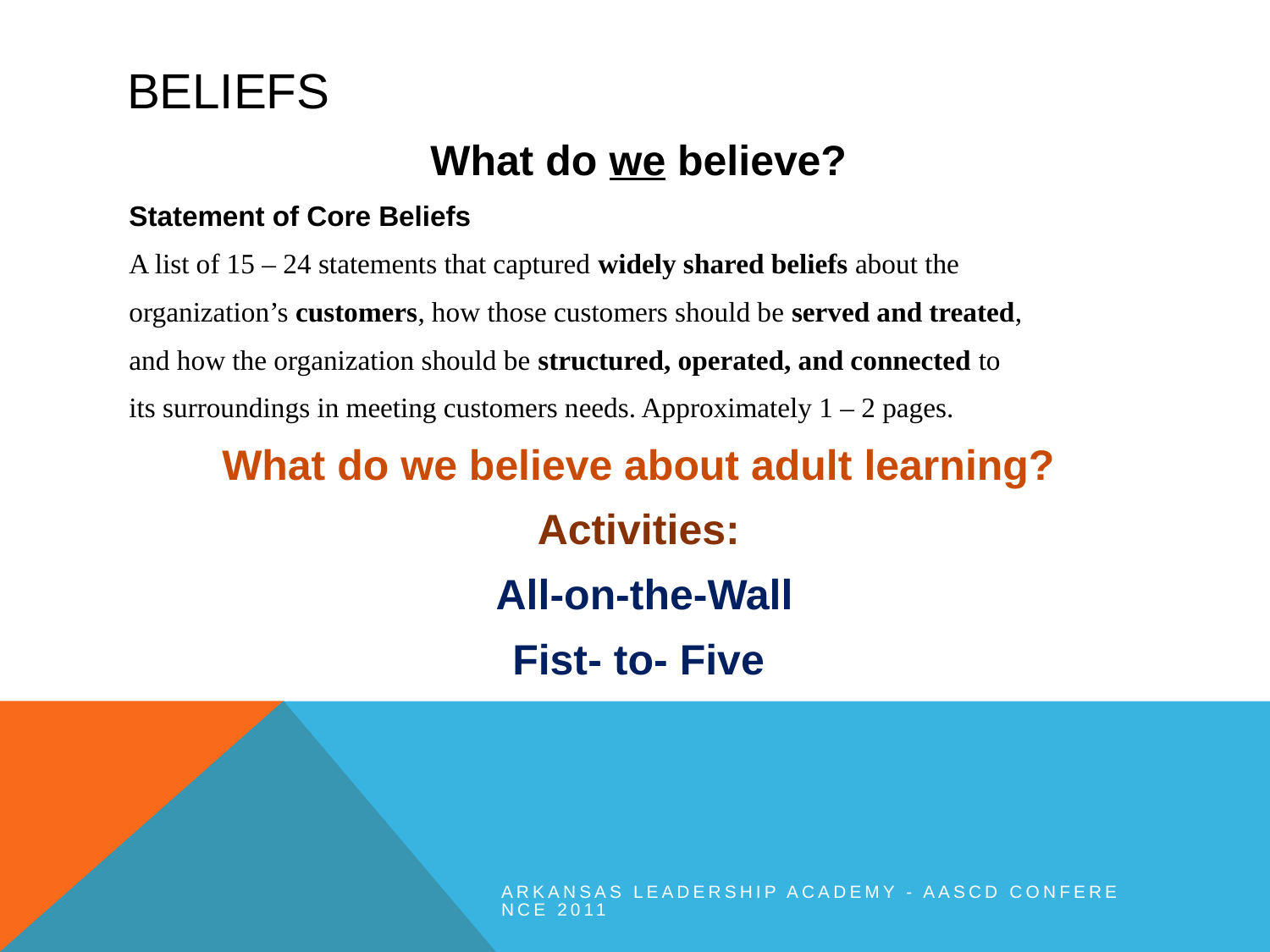

# Beliefs
What do we believe?
Statement of Core Beliefs
A list of 15 – 24 statements that captured widely shared beliefs about the
organization’s customers, how those customers should be served and treated,
and how the organization should be structured, operated, and connected to
its surroundings in meeting customers needs. Approximately 1 – 2 pages.
What do we believe about adult learning?
Activities:
 All-on-the-Wall
Fist- to- Five
Arkansas Leadership Academy - AASCD Conference 2011